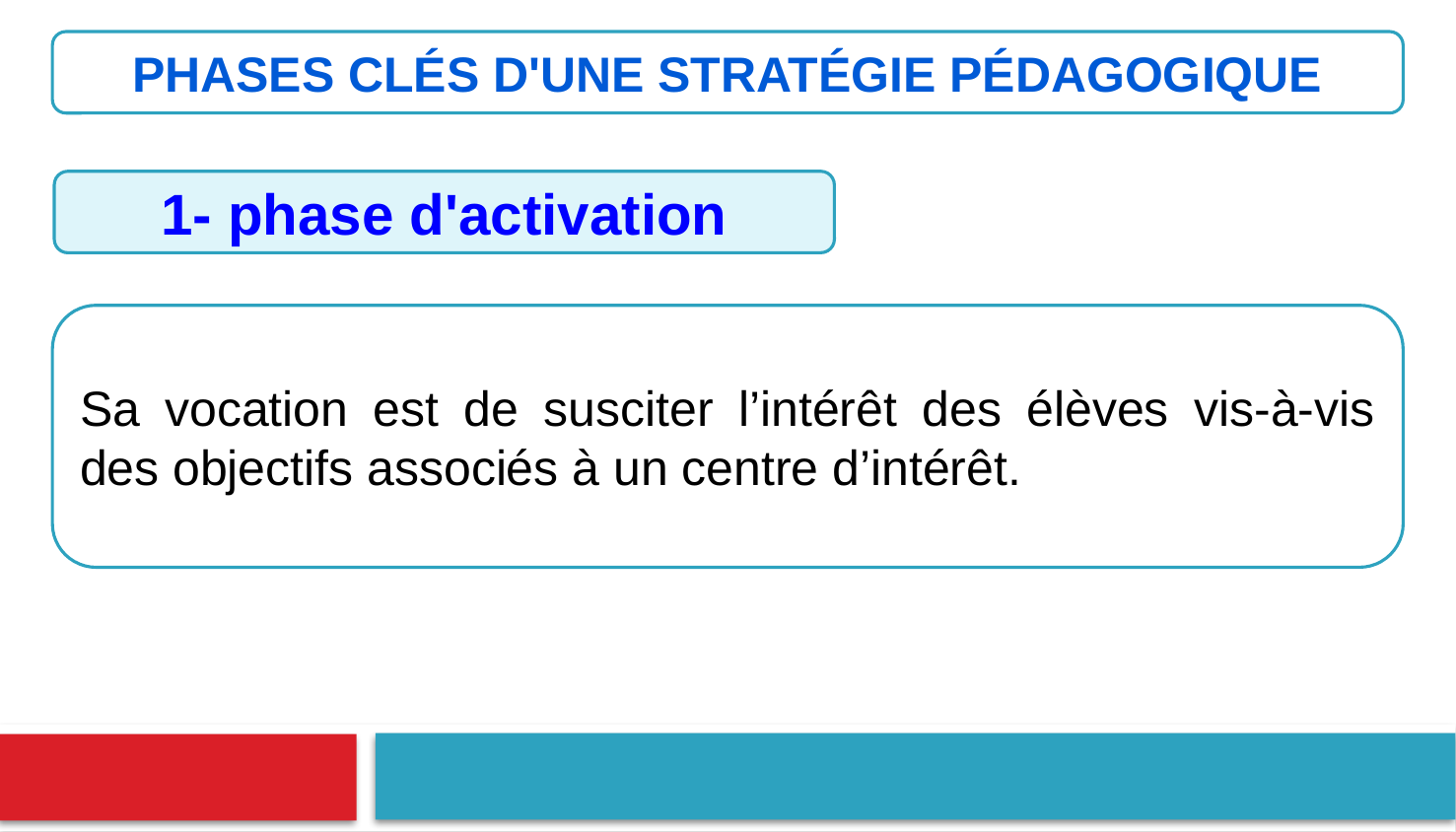

phases clés d'une stratégie pédagogique
1- phase d'activation
Sa vocation est de susciter l’intérêt des élèves vis-à-vis des objectifs associés à un centre d’intérêt.